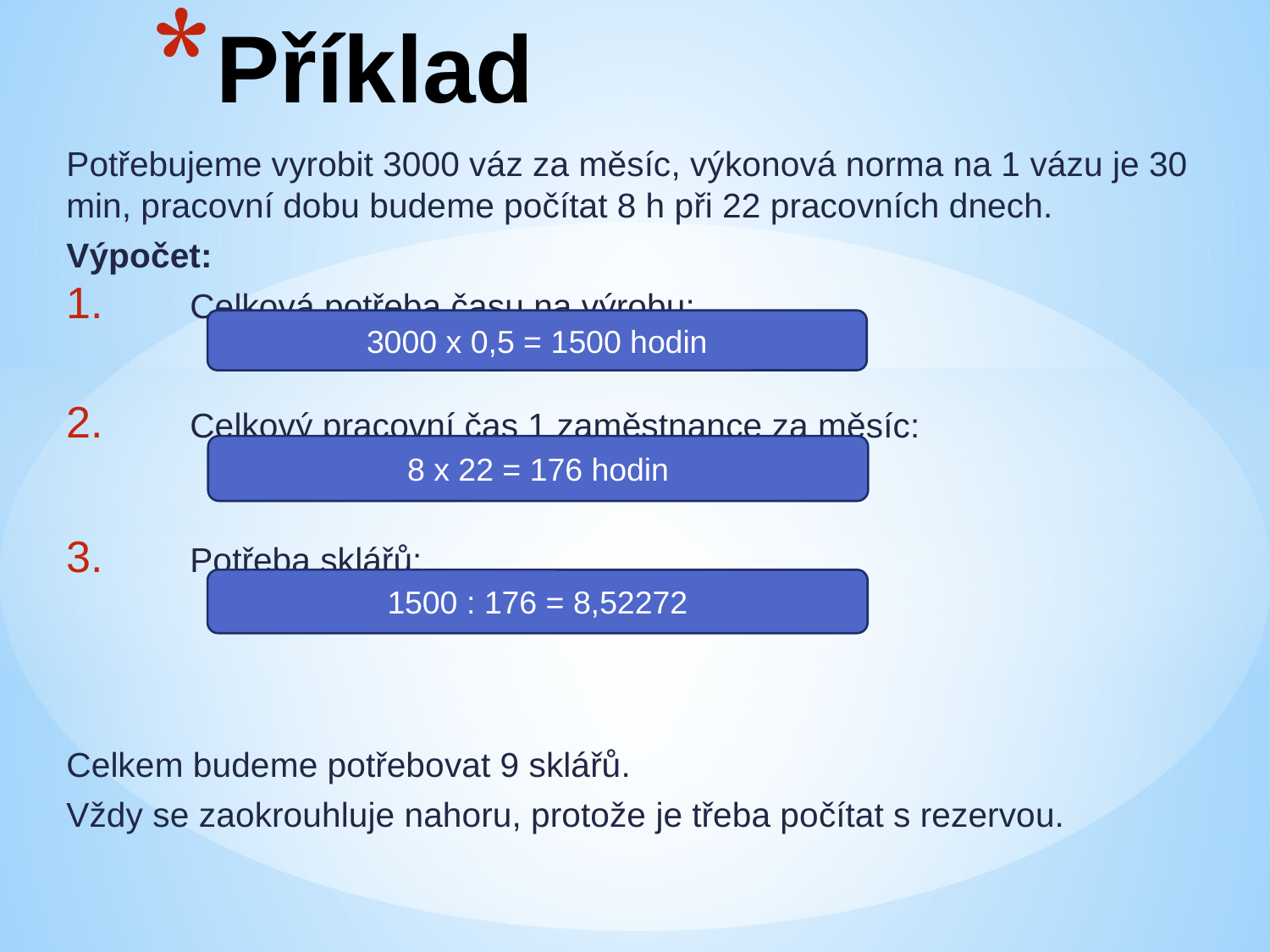

# Příklad
Potřebujeme vyrobit 3000 váz za měsíc, výkonová norma na 1 vázu je 30 min, pracovní dobu budeme počítat 8 h při 22 pracovních dnech.
Výpočet:
Celková potřeba času na výrobu:

Celkový pracovní čas 1 zaměstnance za měsíc:

Potřeba sklářů:

Celkem budeme potřebovat 9 sklářů.
Vždy se zaokrouhluje nahoru, protože je třeba počítat s rezervou.

3000 x 0,5 = 1500 hodin
8 x 22 = 176 hodin
1500 : 176 = 8,52272